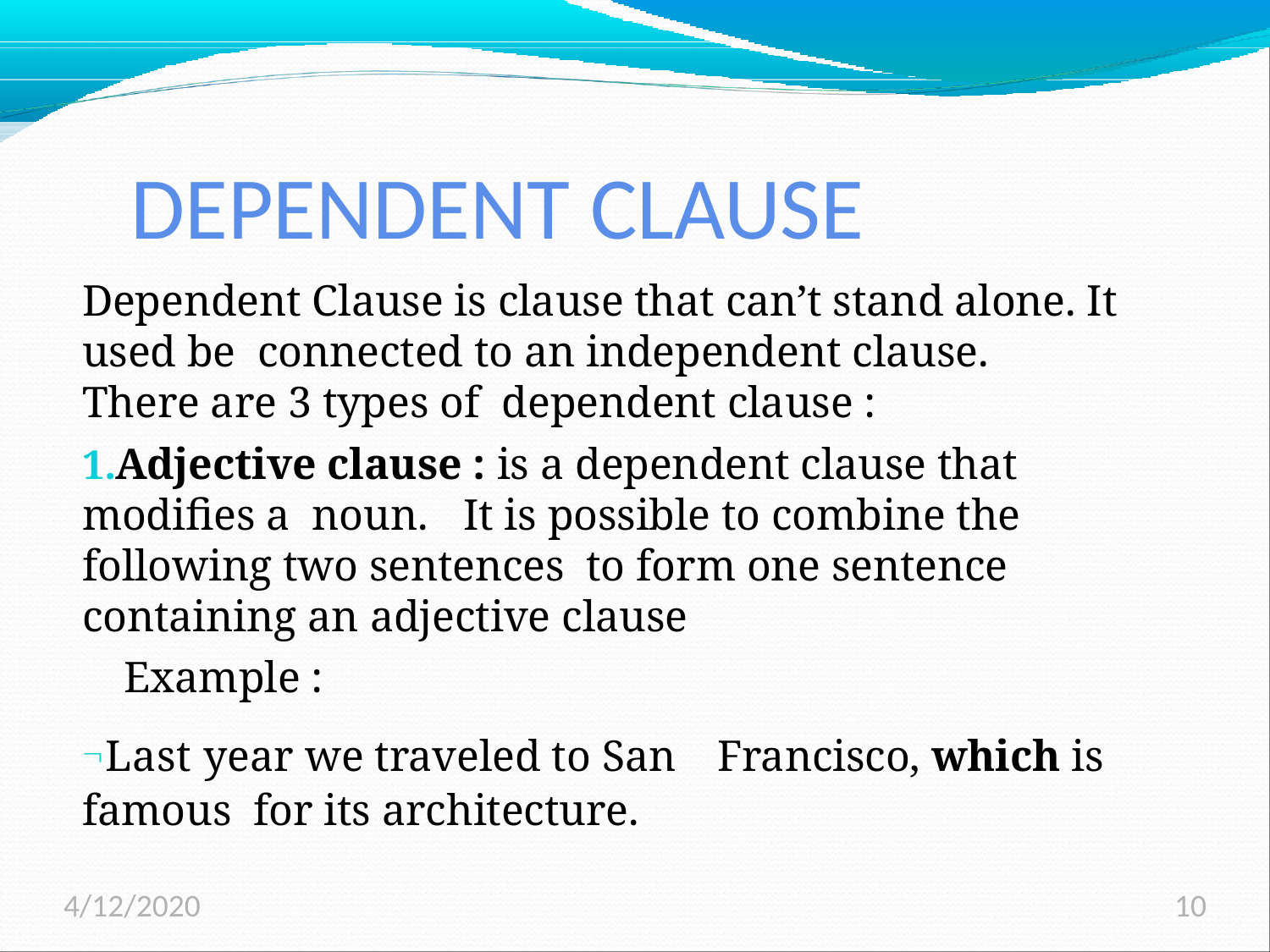

# DEPENDENT CLAUSE
Dependent Clause is clause that can’t stand alone. It used be  connected to an independent clause.	There are 3 types of  dependent clause :
1.Adjective clause : is a dependent clause that modifies a  noun.	It is possible to combine the following two sentences  to form one sentence containing an adjective clause
Example :
¬Last year we traveled to San	Francisco, which is famous  for its architecture.
4/12/2020
10